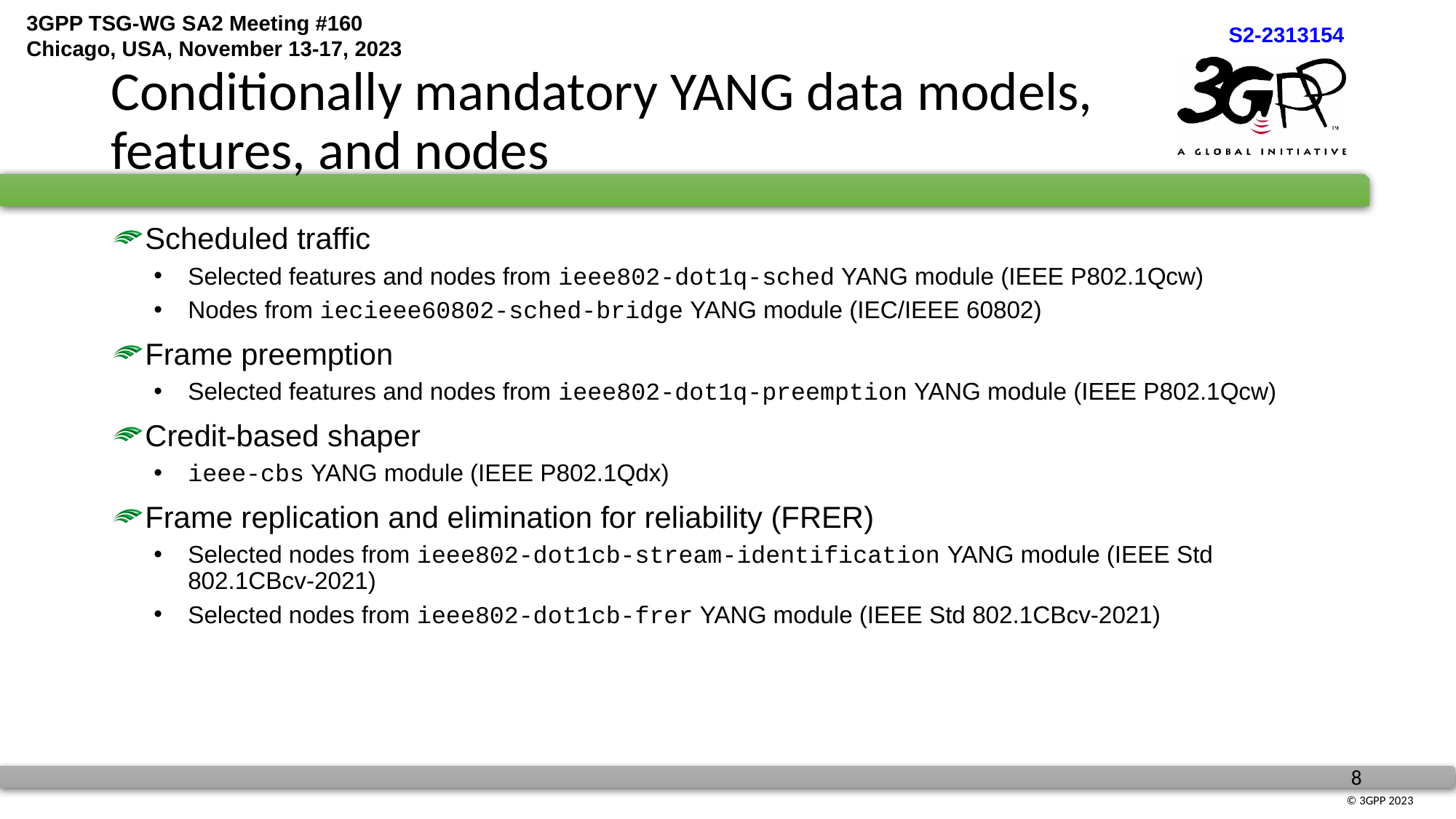

# Conditionally mandatory YANG data models, features, and nodes
Scheduled traffic
Selected features and nodes from ieee802-dot1q-sched YANG module (IEEE P802.1Qcw)
Nodes from iecieee60802-sched-bridge YANG module (IEC/IEEE 60802)
Frame preemption
Selected features and nodes from ieee802-dot1q-preemption YANG module (IEEE P802.1Qcw)
Credit-based shaper
ieee-cbs YANG module (IEEE P802.1Qdx)
Frame replication and elimination for reliability (FRER)
Selected nodes from ieee802-dot1cb-stream-identification YANG module (IEEE Std 802.1CBcv-2021)
Selected nodes from ieee802-dot1cb-frer YANG module (IEEE Std 802.1CBcv-2021)